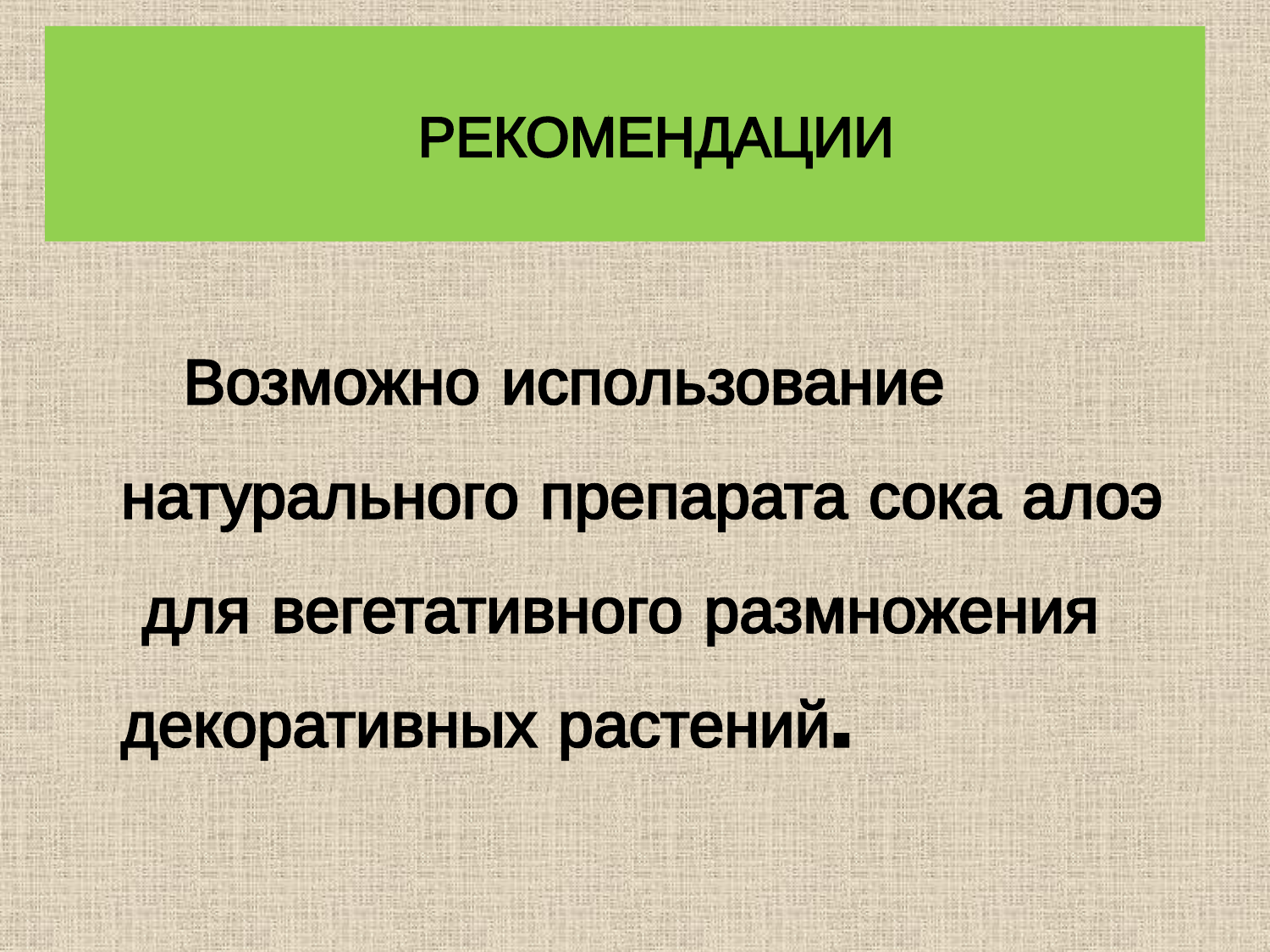

РЕКОМЕНДАЦИИ

Возможно использование натурального препарата сока алоэ  для вегетативного размножения декоративных растений.